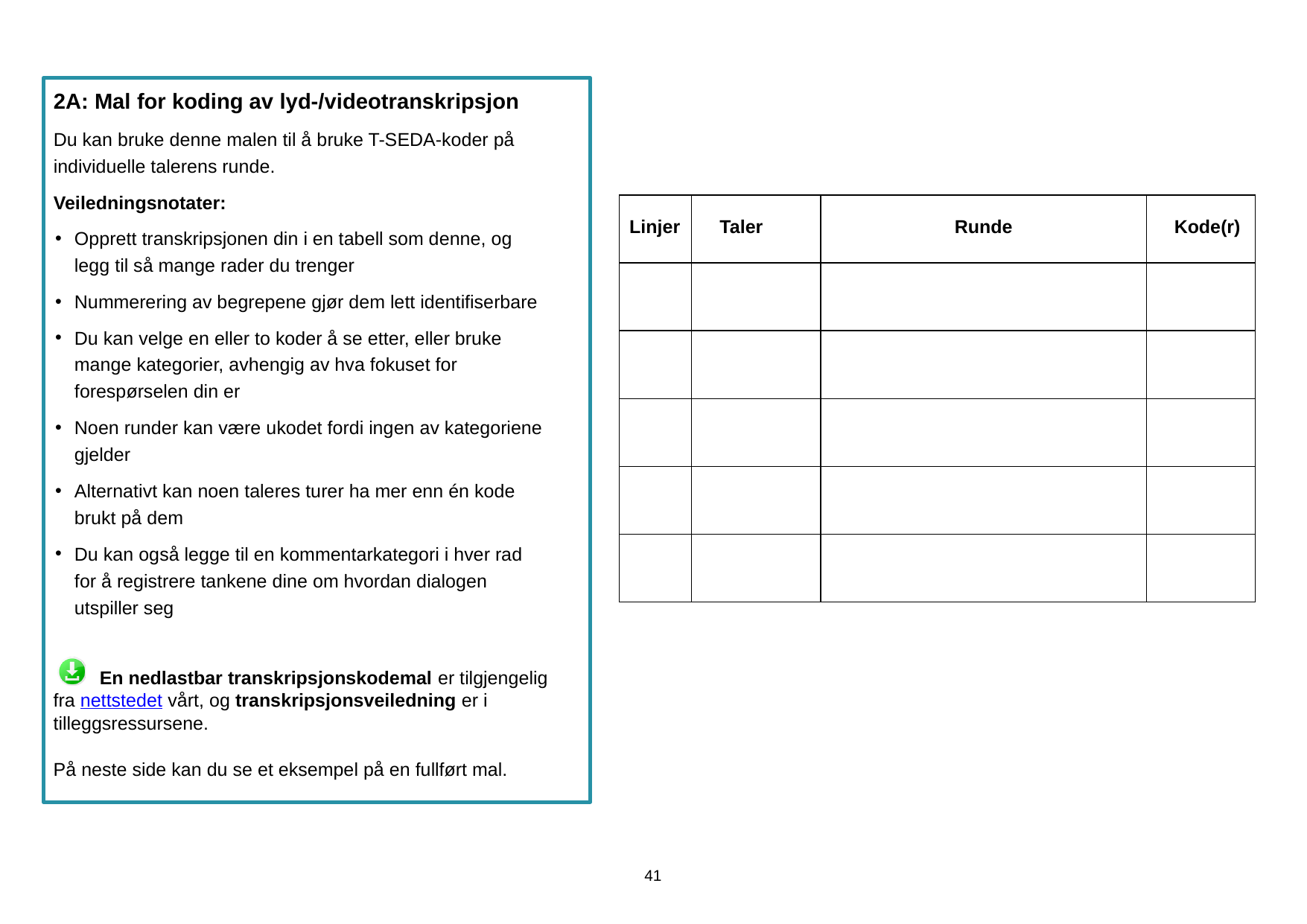

2A: Mal for koding av lyd-/videotranskripsjon
Du kan bruke denne malen til å bruke T-SEDA-koder på individuelle talerens runde.
Veiledningsnotater:
Opprett transkripsjonen din i en tabell som denne, og legg til så mange rader du trenger
Nummerering av begrepene gjør dem lett identifiserbare
Du kan velge en eller to koder å se etter, eller bruke mange kategorier, avhengig av hva fokuset for forespørselen din er
Noen runder kan være ukodet fordi ingen av kategoriene gjelder
Alternativt kan noen taleres turer ha mer enn én kode brukt på dem
Du kan også legge til en kommentarkategori i hver rad for å registrere tankene dine om hvordan dialogen utspiller seg

En nedlastbar transkripsjonskodemal er tilgjengelig fra nettstedet vårt, og transkripsjonsveiledning er i tilleggsressursene.

På neste side kan du se et eksempel på en fullført mal.

| Linjer | Taler | Runde | Kode(r) |
| --- | --- | --- | --- |
|  |  |  |  |
|  |  |  |  |
|  |  |  |  |
|  |  |  |  |
|  |  |  |  |

41